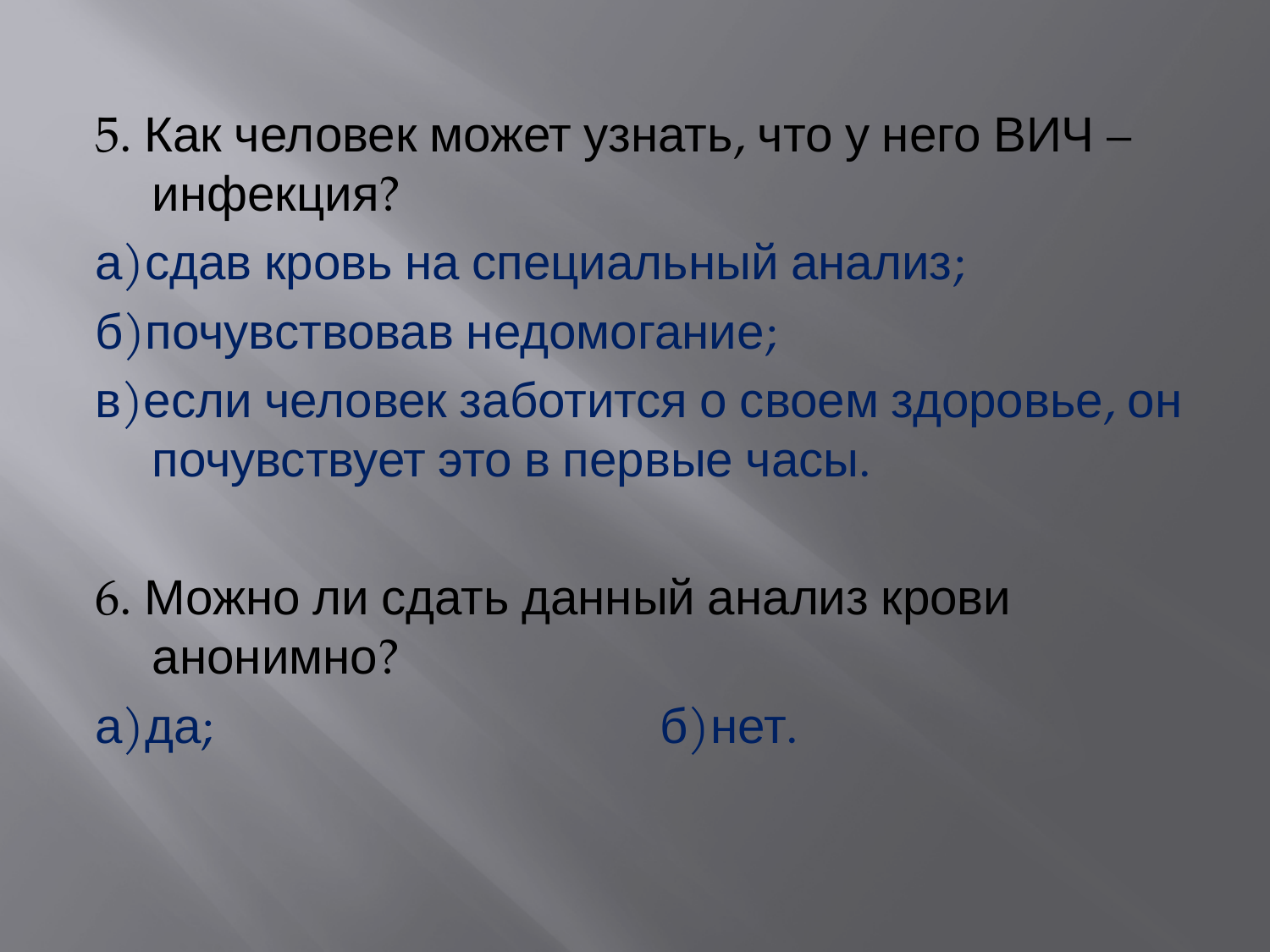

#
5. Как человек может узнать, что у него ВИЧ – инфекция?
а)сдав кровь на специальный анализ;
б)почувствовав недомогание;
в)если человек заботится о своем здоровье, он почувствует это в первые часы.

6. Можно ли сдать данный анализ крови анонимно?
а)да;				б)нет.